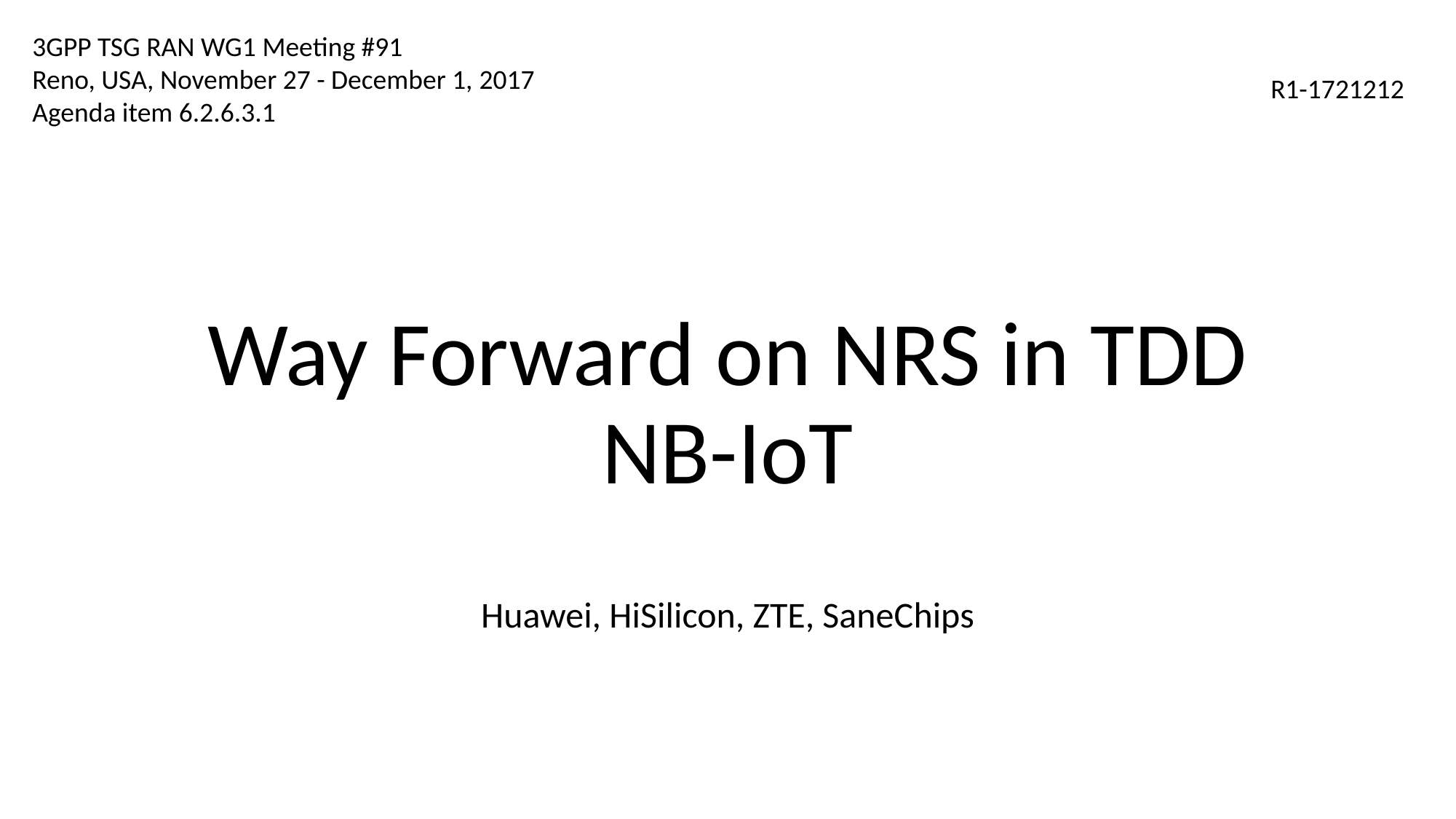

3GPP TSG RAN WG1 Meeting #91
Reno, USA, November 27 - December 1, 2017
Agenda item 6.2.6.3.1
R1-1721212
# Way Forward on NRS in TDD NB-IoT
Huawei, HiSilicon, ZTE, SaneChips